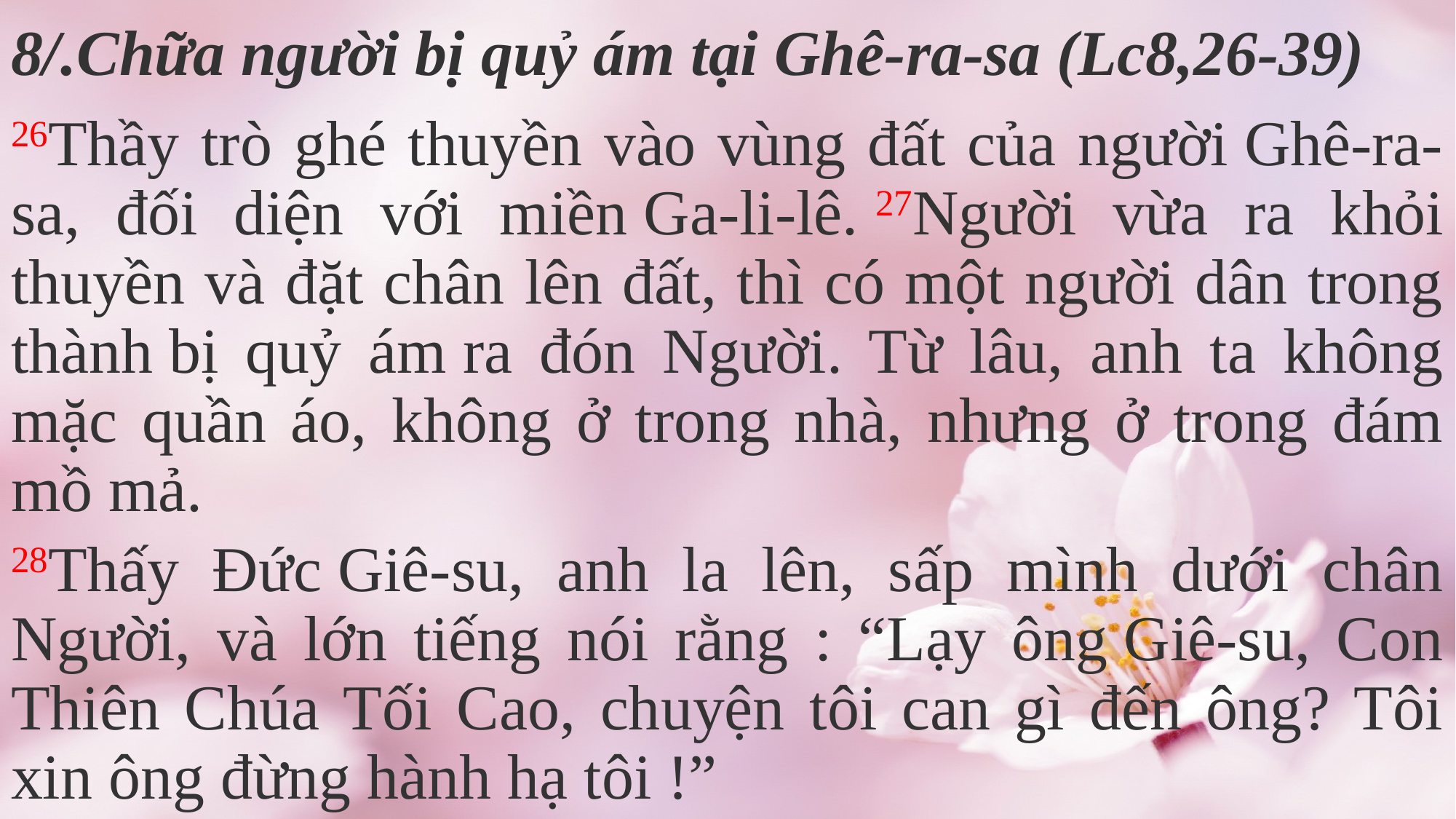

8/.Chữa người bị quỷ ám tại Ghê-ra-sa (Lc8,26-39)
26Thầy trò ghé thuyền vào vùng đất của người Ghê-ra-sa, đối diện với miền Ga-li-lê. 27Người vừa ra khỏi thuyền và đặt chân lên đất, thì có một người dân trong thành bị quỷ ám ra đón Người. Từ lâu, anh ta không mặc quần áo, không ở trong nhà, nhưng ở trong đám mồ mả.
28Thấy Đức Giê-su, anh la lên, sấp mình dưới chân Người, và lớn tiếng nói rằng : “Lạy ông Giê-su, Con Thiên Chúa Tối Cao, chuyện tôi can gì đến ông? Tôi xin ông đừng hành hạ tôi !”